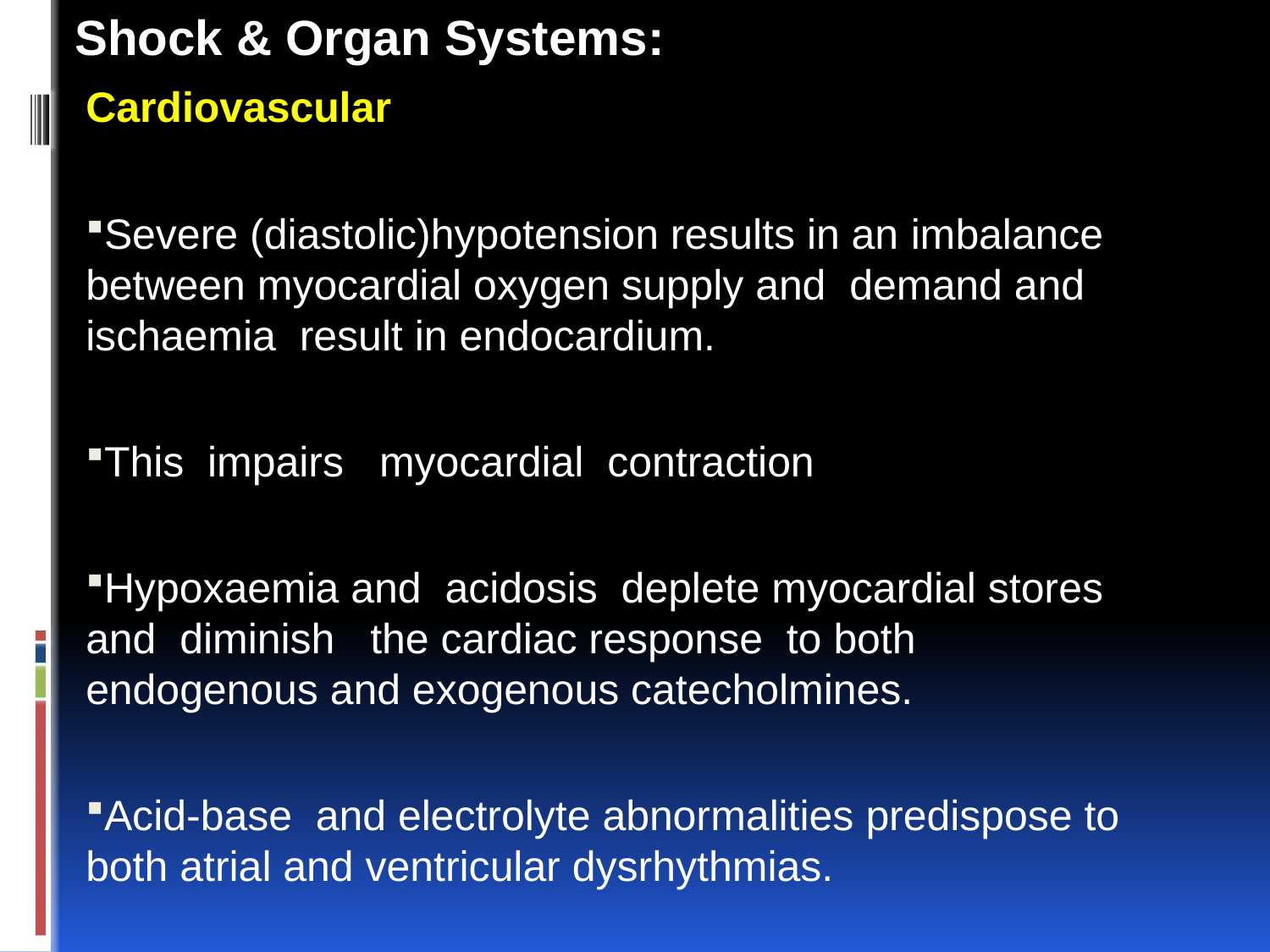

Shock & Organ Systems:
Cardiovascular

Severe (diastolic)hypotension results in an imbalance between myocardial oxygen supply and  demand and  ischaemia  result in endocardium.

This  impairs   myocardial  contraction

Hypoxaemia and  acidosis  deplete myocardial stores   and  diminish   the cardiac response  to both endogenous and exogenous catecholmines.

Acid-base  and electrolyte abnormalities predispose to both atrial and ventricular dysrhythmias.